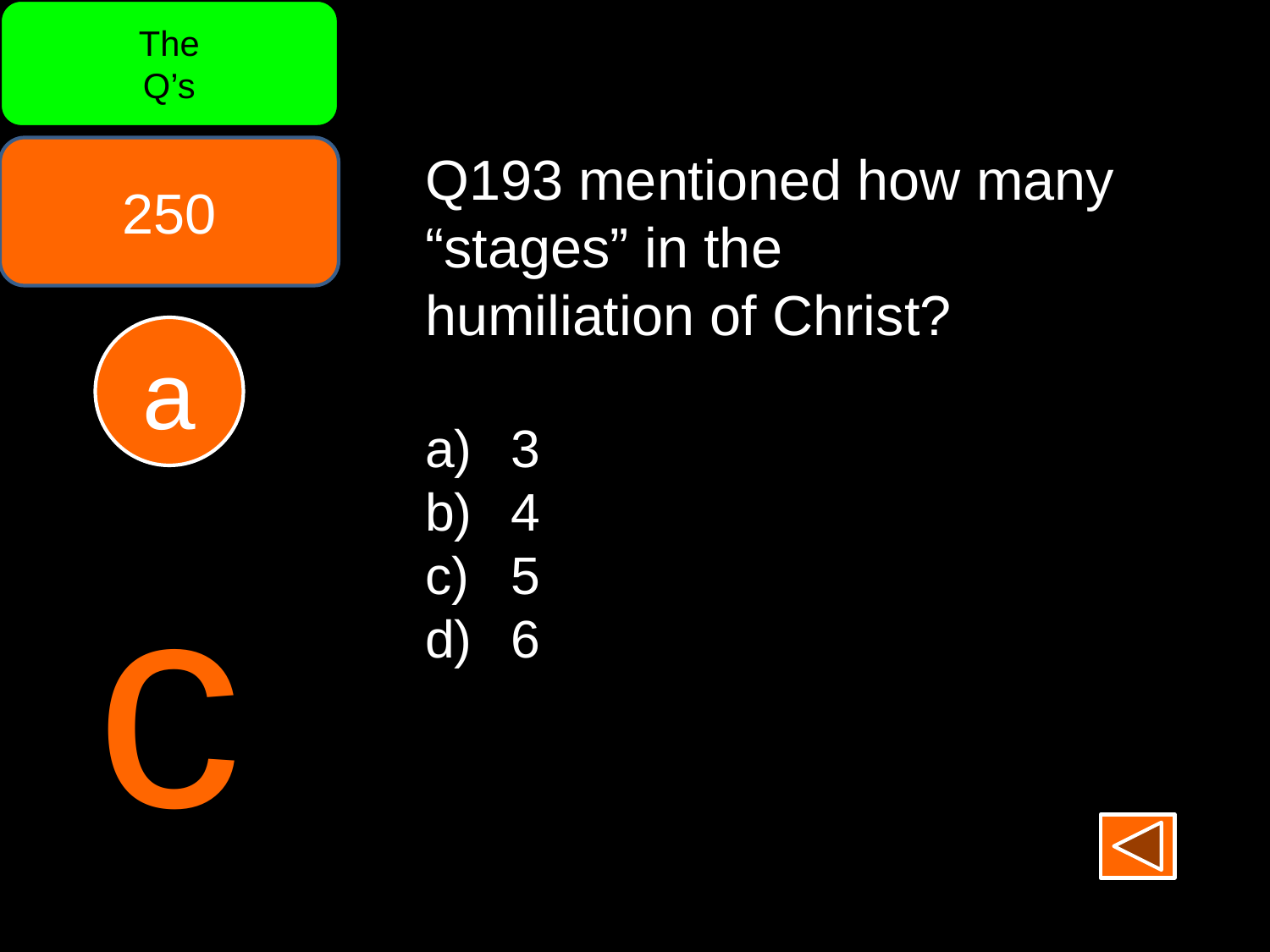

The
Q’s
250
Q193 mentioned how many “stages” in the
humiliation of Christ?

 3
 4
 5
 6

a
c